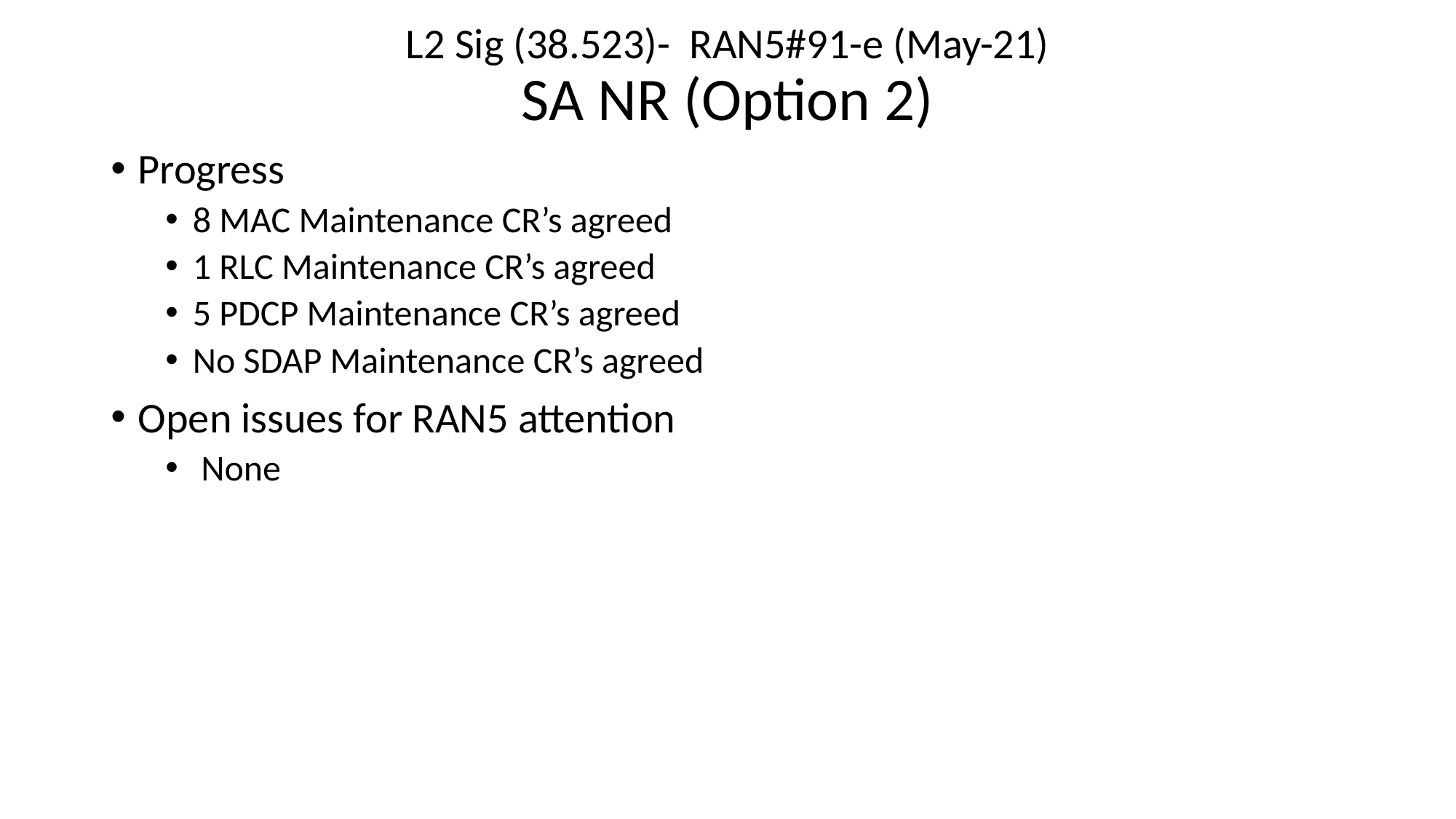

# L2 Sig (38.523)-  RAN5#91-e (May-21) SA NR (Option 2)
Progress
8 MAC Maintenance CR’s agreed
1 RLC Maintenance CR’s agreed
5 PDCP Maintenance CR’s agreed
No SDAP Maintenance CR’s agreed
Open issues for RAN5 attention
 None